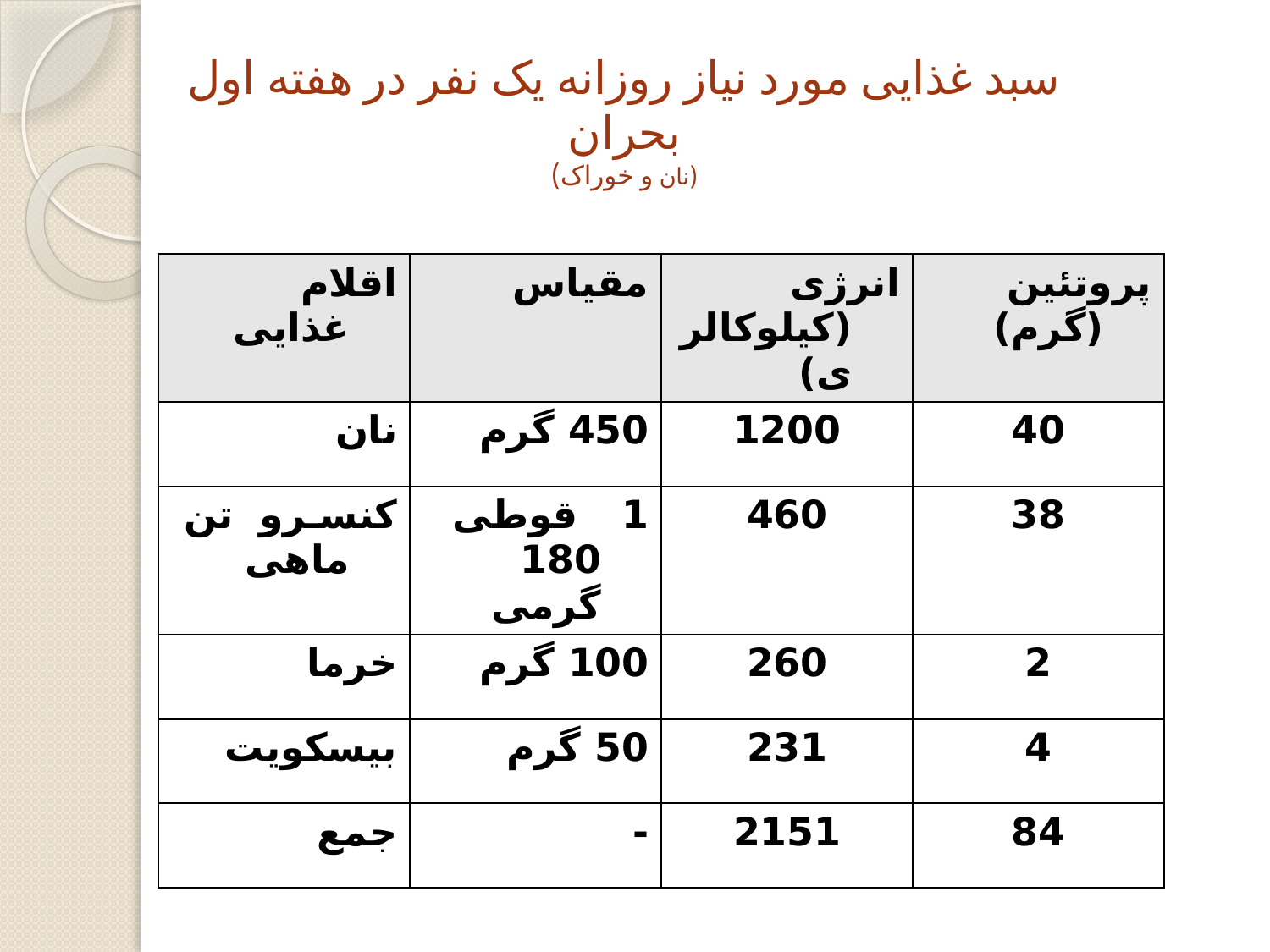

# سبد غذایی مورد نیاز روزانه یک نفر در هفته اول بحران (نان و خوراک)
| اقلام غذایی | مقیاس | انرژی (کیلوکالری) | پروتئین (گرم) |
| --- | --- | --- | --- |
| نان | 450 گرم | 1200 | 40 |
| کنسرو تن ماهی | 1 قوطی 180 گرمی | 460 | 38 |
| خرما | 100 گرم | 260 | 2 |
| بیسکویت | 50 گرم | 231 | 4 |
| جمع | - | 2151 | 84 |